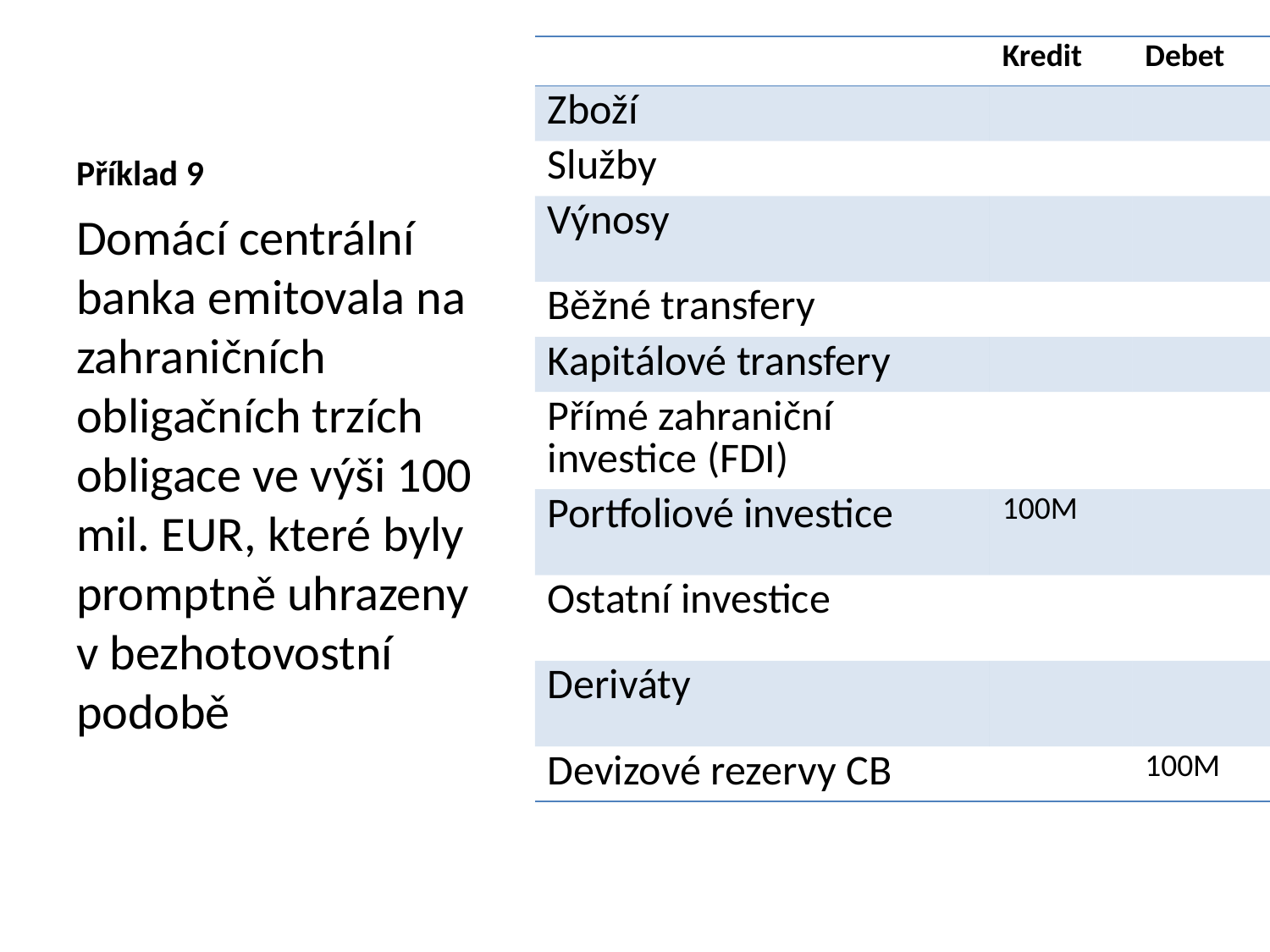

|  | Kredit | Debet |
| --- | --- | --- |
| Zboží |  |  |
| Služby |  |  |
| Výnosy |  |  |
| Běžné transfery |  |  |
| Kapitálové transfery |  |  |
| Přímé zahraniční investice (FDI) |  |  |
| Portfoliové investice | 100M |  |
| Ostatní investice |  |  |
| Deriváty |  |  |
| Devizové rezervy CB |  | 100M |
# Příklad 9
Domácí centrální banka emitovala na zahraničních obligačních trzích obligace ve výši 100 mil. EUR, které byly promptně uhrazeny v bezhotovostní podobě